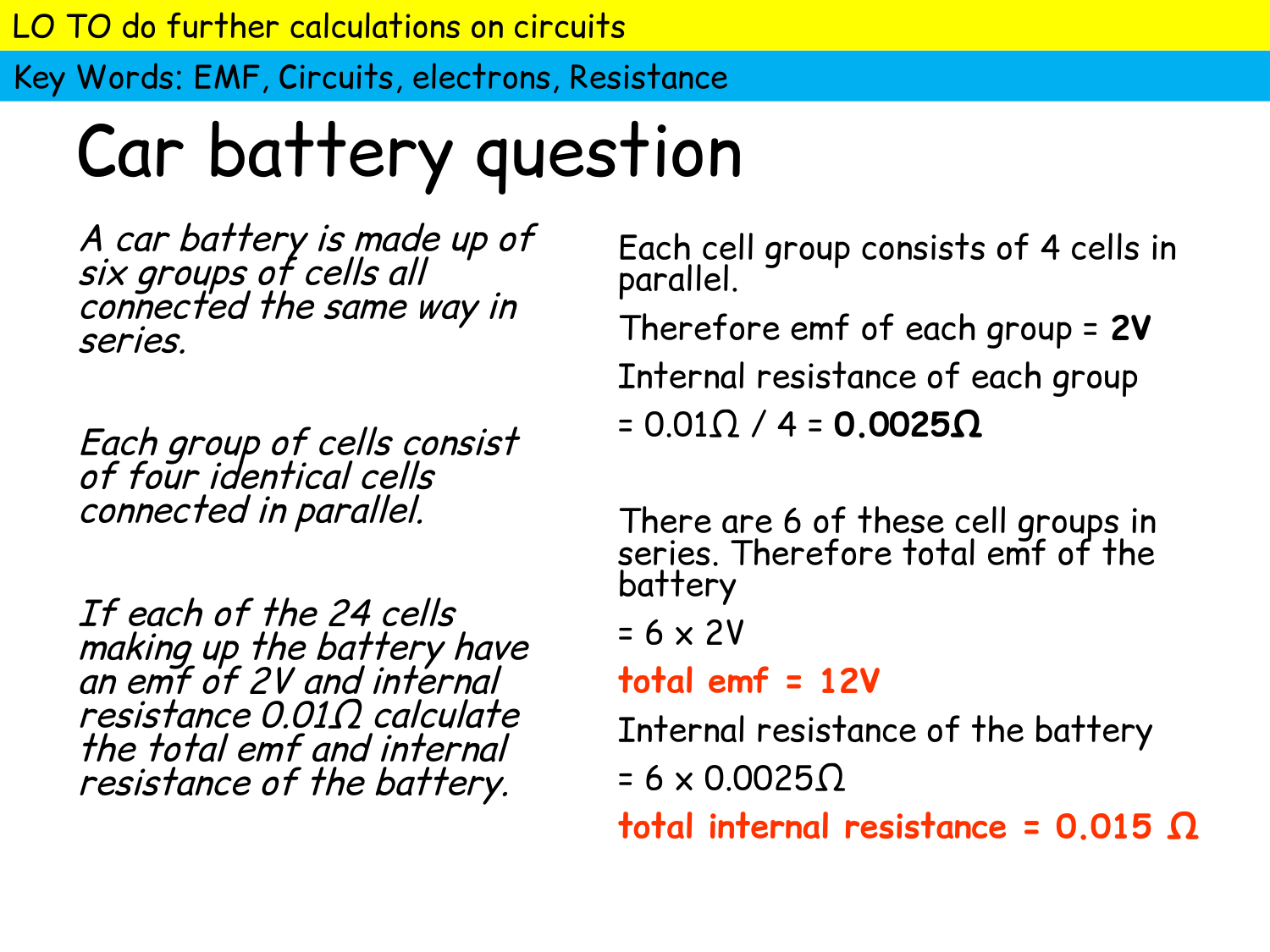

# Car battery question
A car battery is made up of six groups of cells all connected the same way in series.

Each group of cells consist of four identical cells connected in parallel.

If each of the 24 cells making up the battery have an emf of 2V and internal resistance 0.01Ω calculate the total emf and internal resistance of the battery.
Each cell group consists of 4 cells in parallel.
Therefore emf of each group = 2V
Internal resistance of each group
= 0.01Ω / 4 = 0.0025Ω

There are 6 of these cell groups in series. Therefore total emf of the battery
= 6 x 2V
total emf = 12V
Internal resistance of the battery
= 6 x 0.0025Ω
total internal resistance = 0.015 Ω